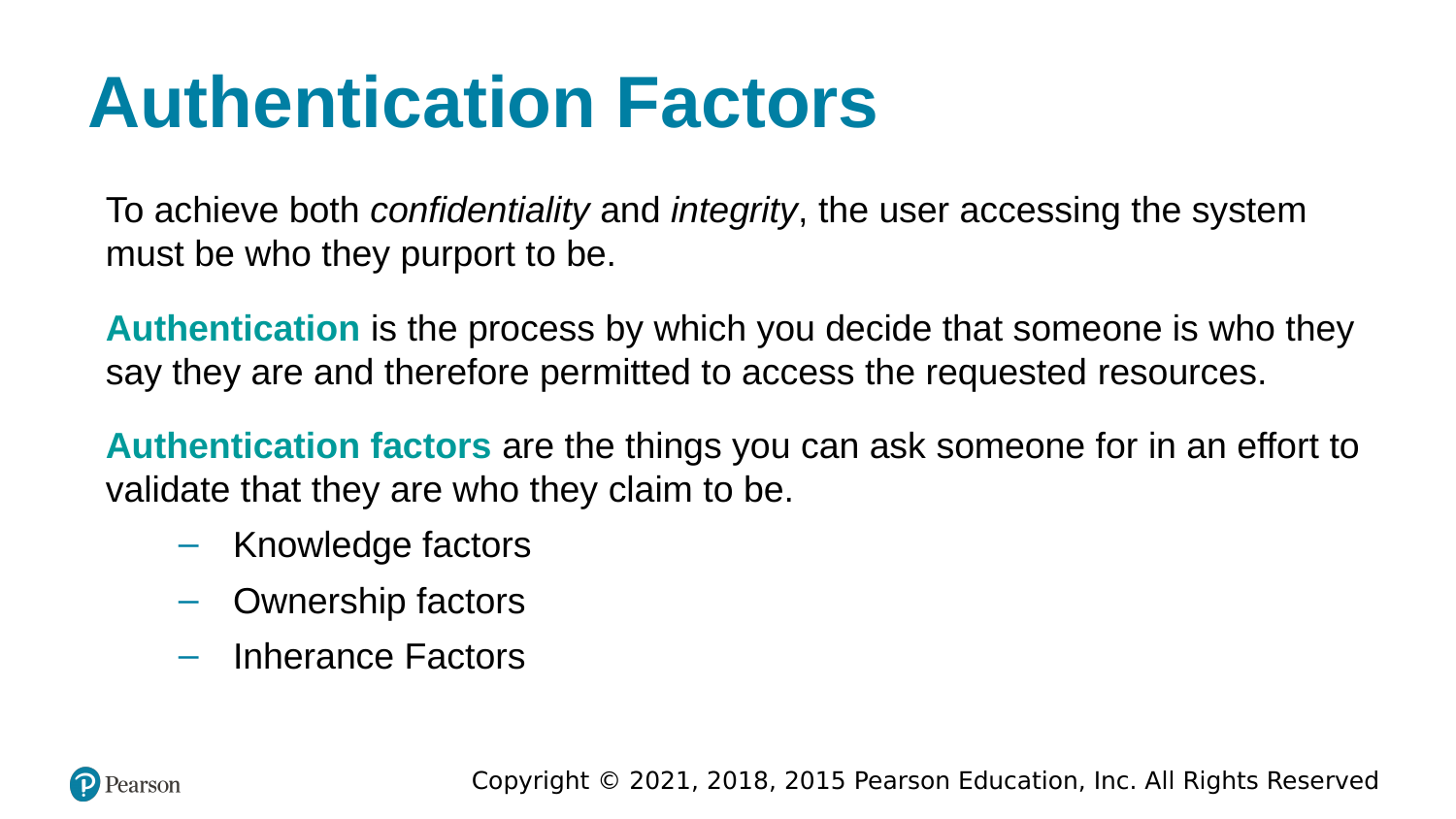

# Authentication Factors
To achieve both confidentiality and integrity, the user accessing the system must be who they purport to be.
Authentication is the process by which you decide that someone is who they say they are and therefore permitted to access the requested resources.
Authentication factors are the things you can ask someone for in an effort to validate that they are who they claim to be.
Knowledge factors
Ownership factors
Inherance Factors